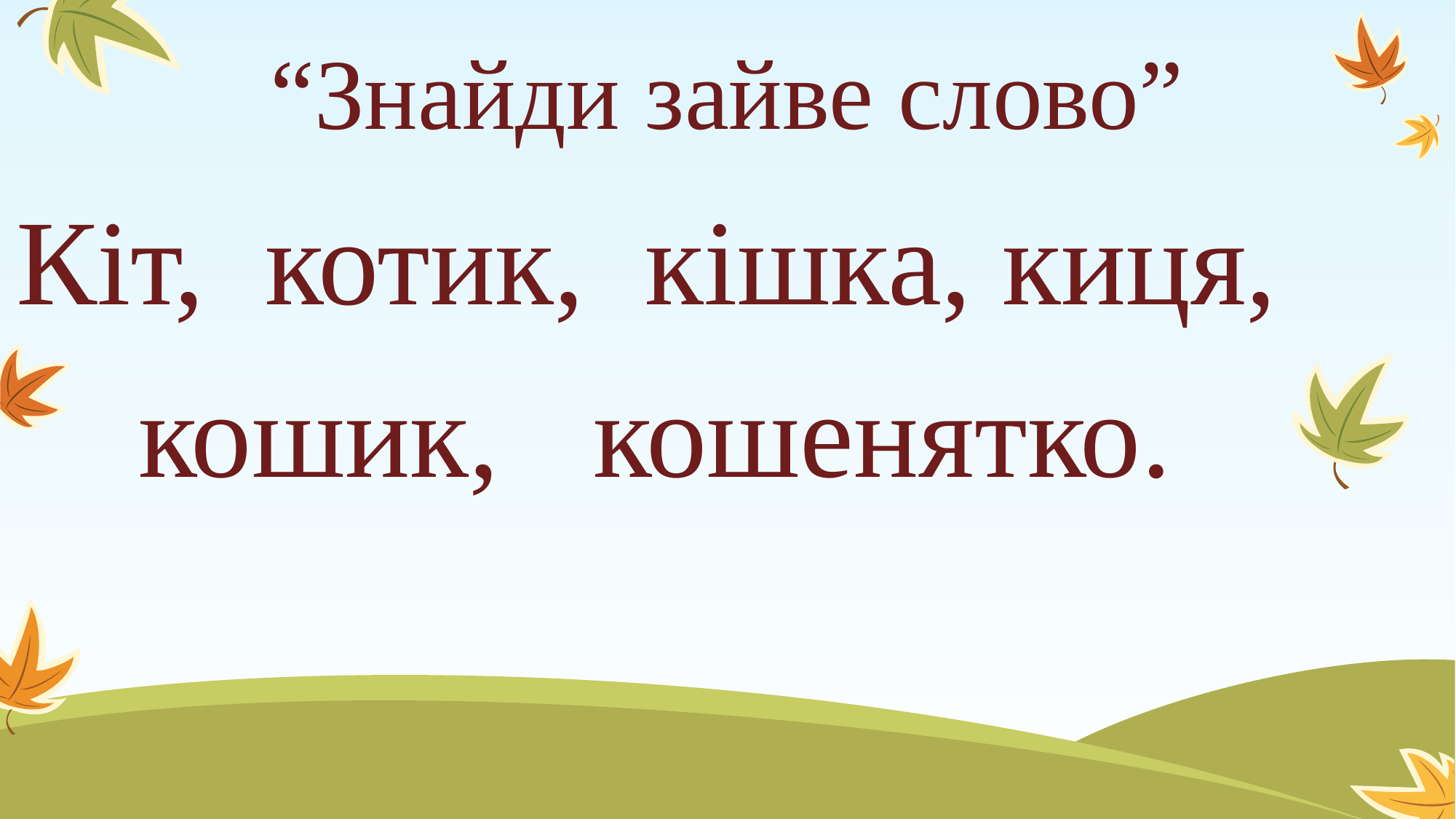

# “Знайди зайве слово”
Кіт,  котик,  кішка, киця,
                   кошенятко.
кошик,